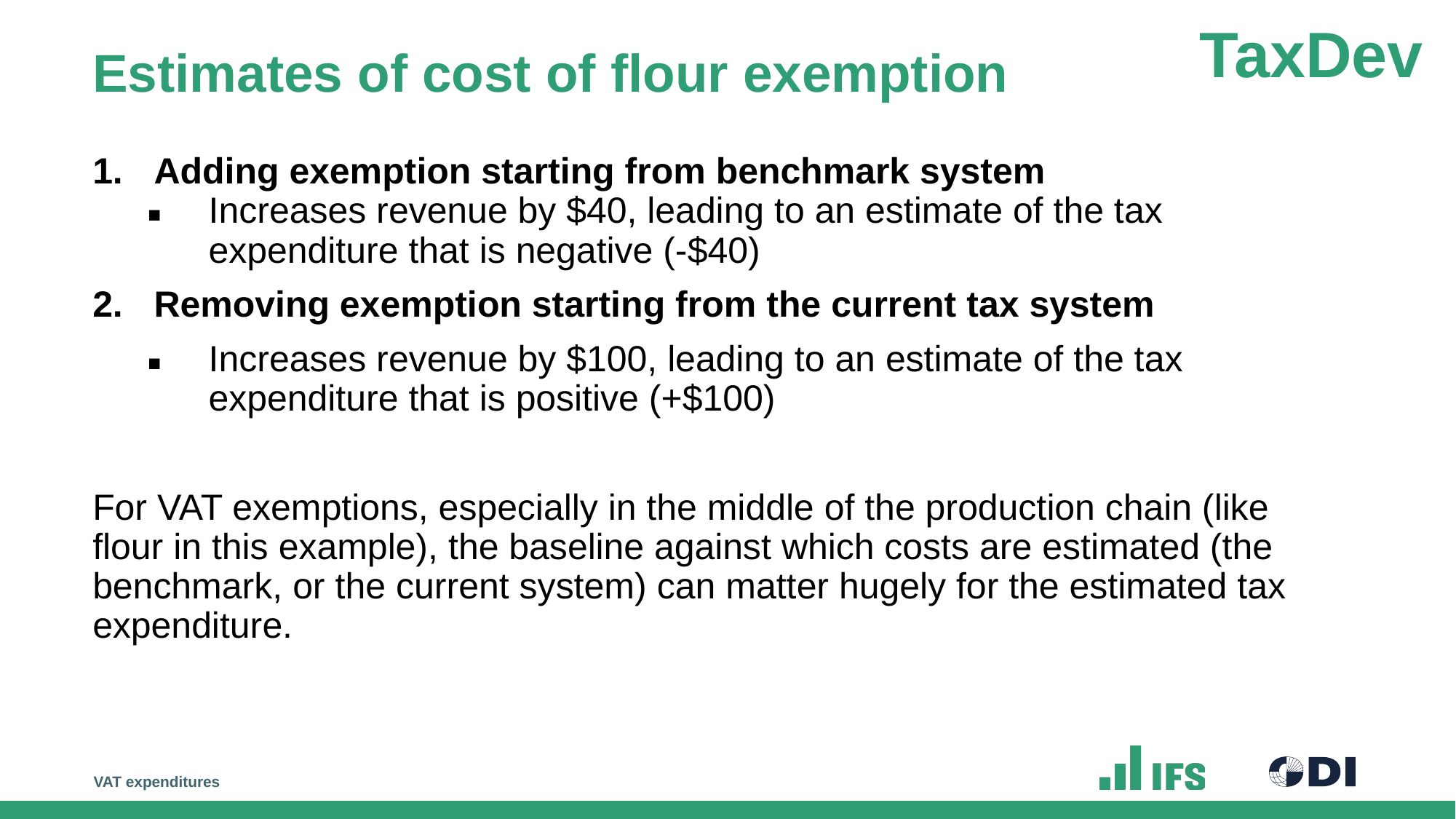

# Estimates of cost of flour exemption
Adding exemption starting from benchmark system
Increases revenue by $40, leading to an estimate of the tax expenditure that is negative (-$40)
Removing exemption starting from the current tax system
Increases revenue by $100, leading to an estimate of the tax expenditure that is positive (+$100)

For VAT exemptions, especially in the middle of the production chain (like flour in this example), the baseline against which costs are estimated (the benchmark, or the current system) can matter hugely for the estimated tax expenditure.
VAT expenditures